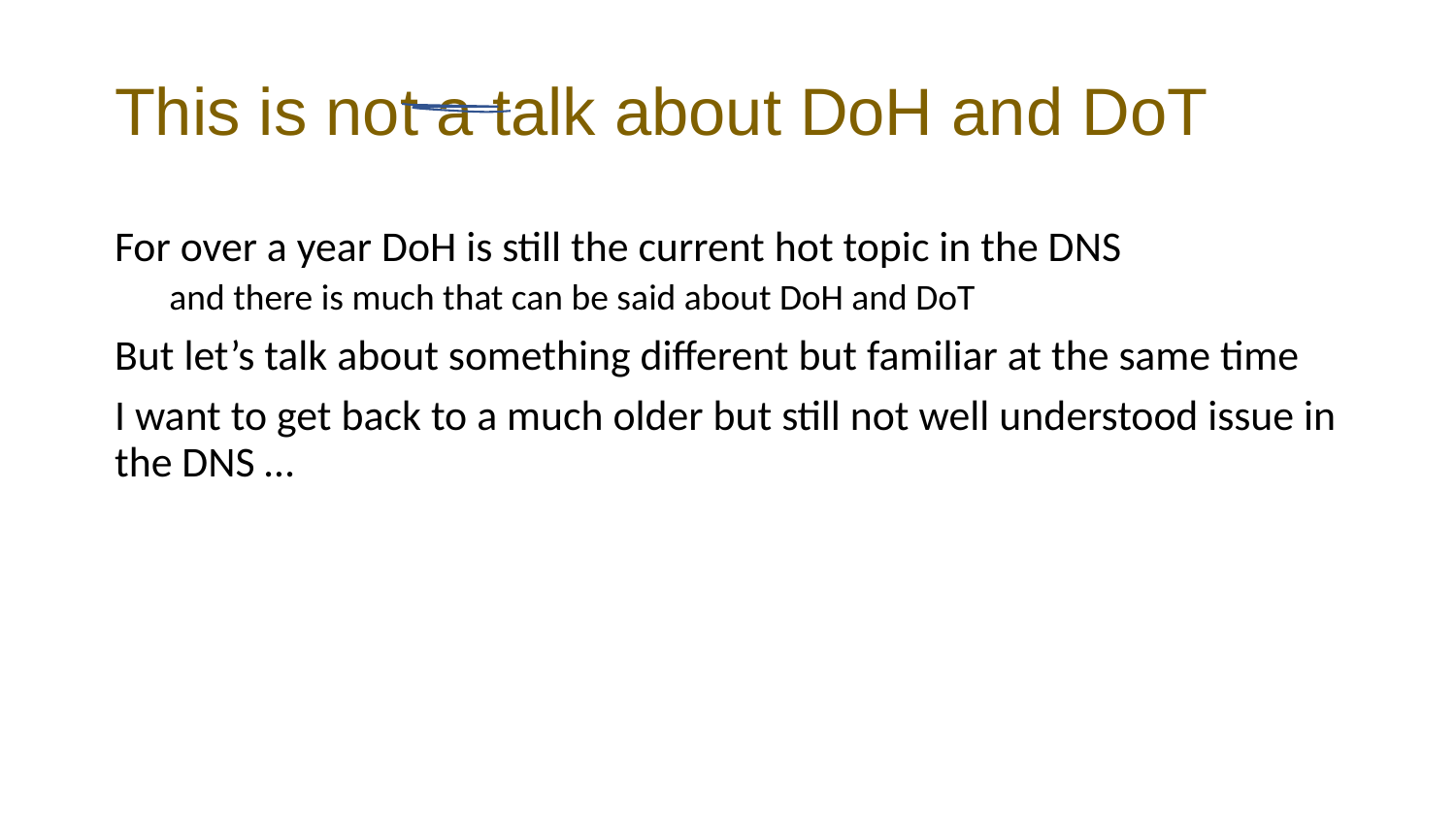

# This is not a talk about DoH and DoT

For over a year DoH is still the current hot topic in the DNS
and there is much that can be said about DoH and DoT
But let’s talk about something different but familiar at the same time
I want to get back to a much older but still not well understood issue in the DNS …